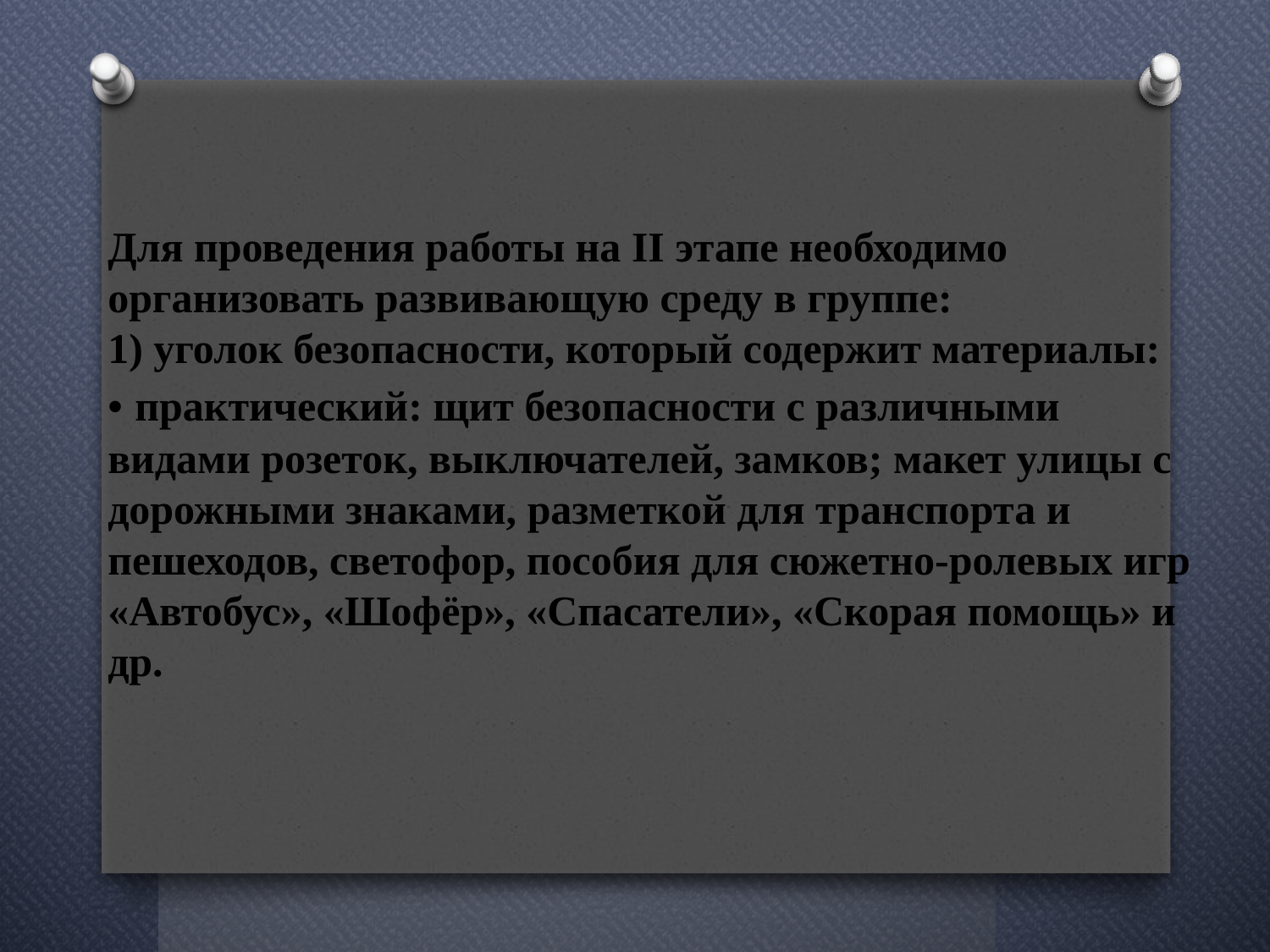

# Для проведения работы на II этапе необходимо организовать развивающую среду в группе: 1) уголок безопасности, который содержит материалы: • практический: щит безопасности с различными видами розеток, выключателей, замков; макет улицы с дорожными знаками, разметкой для транспорта и пешеходов, светофор, пособия для сюжетно-ролевых игр «Автобус», «Шофёр», «Спасатели», «Скорая помощь» и др.